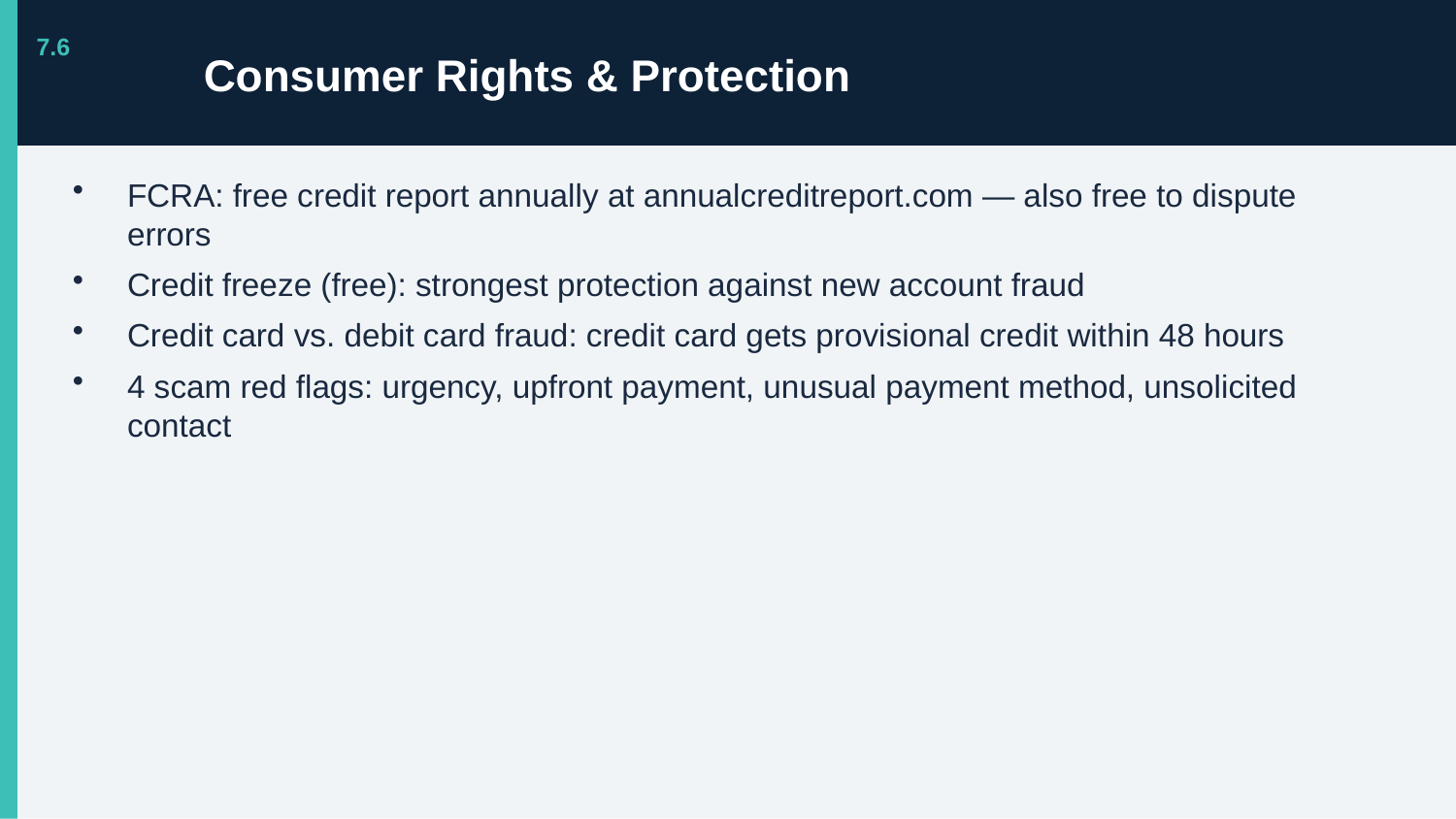

Consumer Rights & Protection
7.6
FCRA: free credit report annually at annualcreditreport.com — also free to dispute errors
Credit freeze (free): strongest protection against new account fraud
Credit card vs. debit card fraud: credit card gets provisional credit within 48 hours
4 scam red flags: urgency, upfront payment, unusual payment method, unsolicited contact